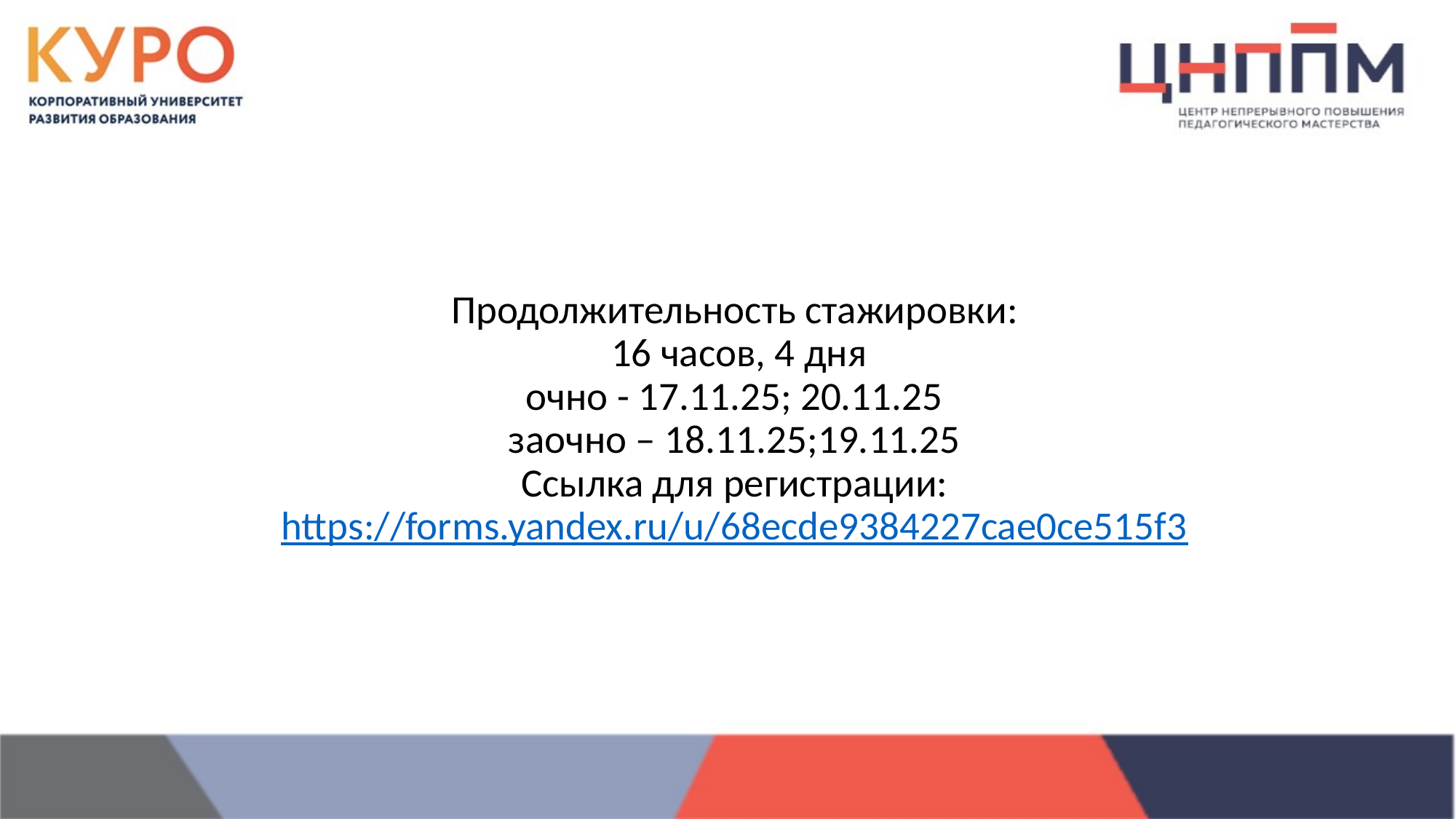

# Продолжительность стажировки: 16 часов, 4 дня очно - 17.11.25; 20.11.25 заочно – 18.11.25;19.11.25 Ссылка для регистрации:  https://forms.yandex.ru/u/68ecde9384227cae0ce515f3